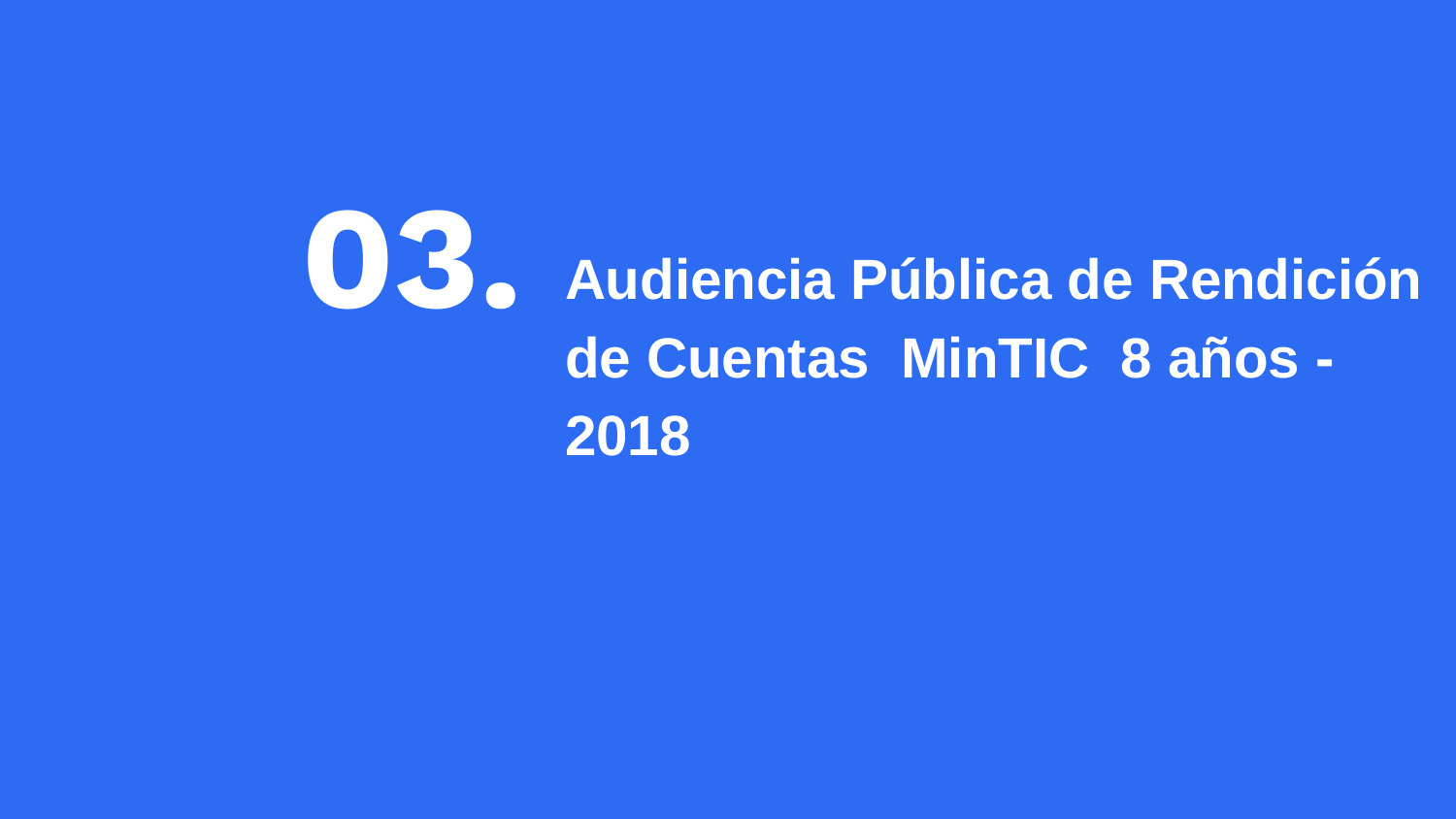

03.
# Audiencia Pública de Rendición de Cuentas  MinTIC  8 años - 2018